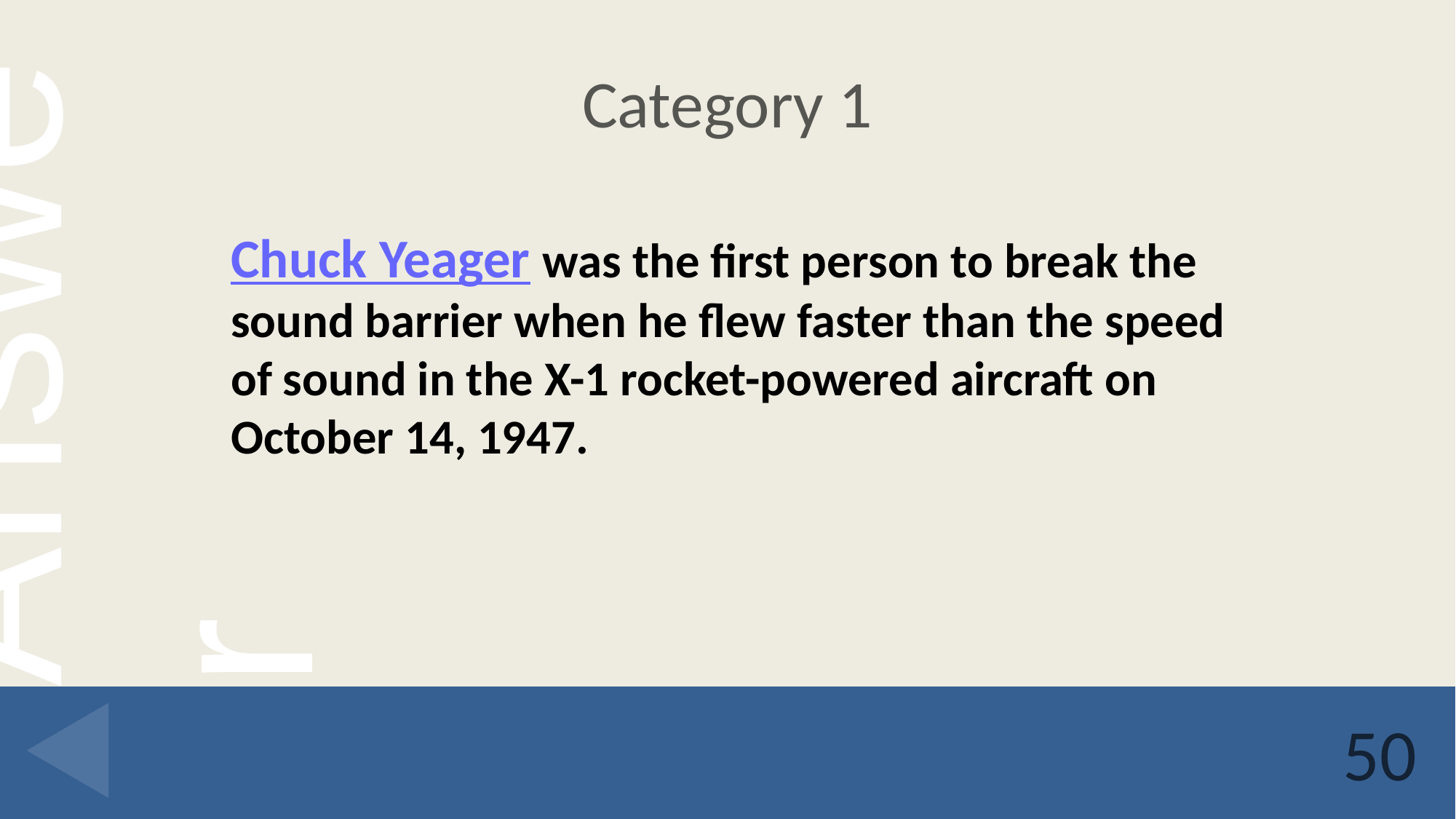

# Category 1
Chuck Yeager was the first person to break the sound barrier when he flew faster than the speed of sound in the X-1 rocket-powered aircraft on October 14, 1947.
50